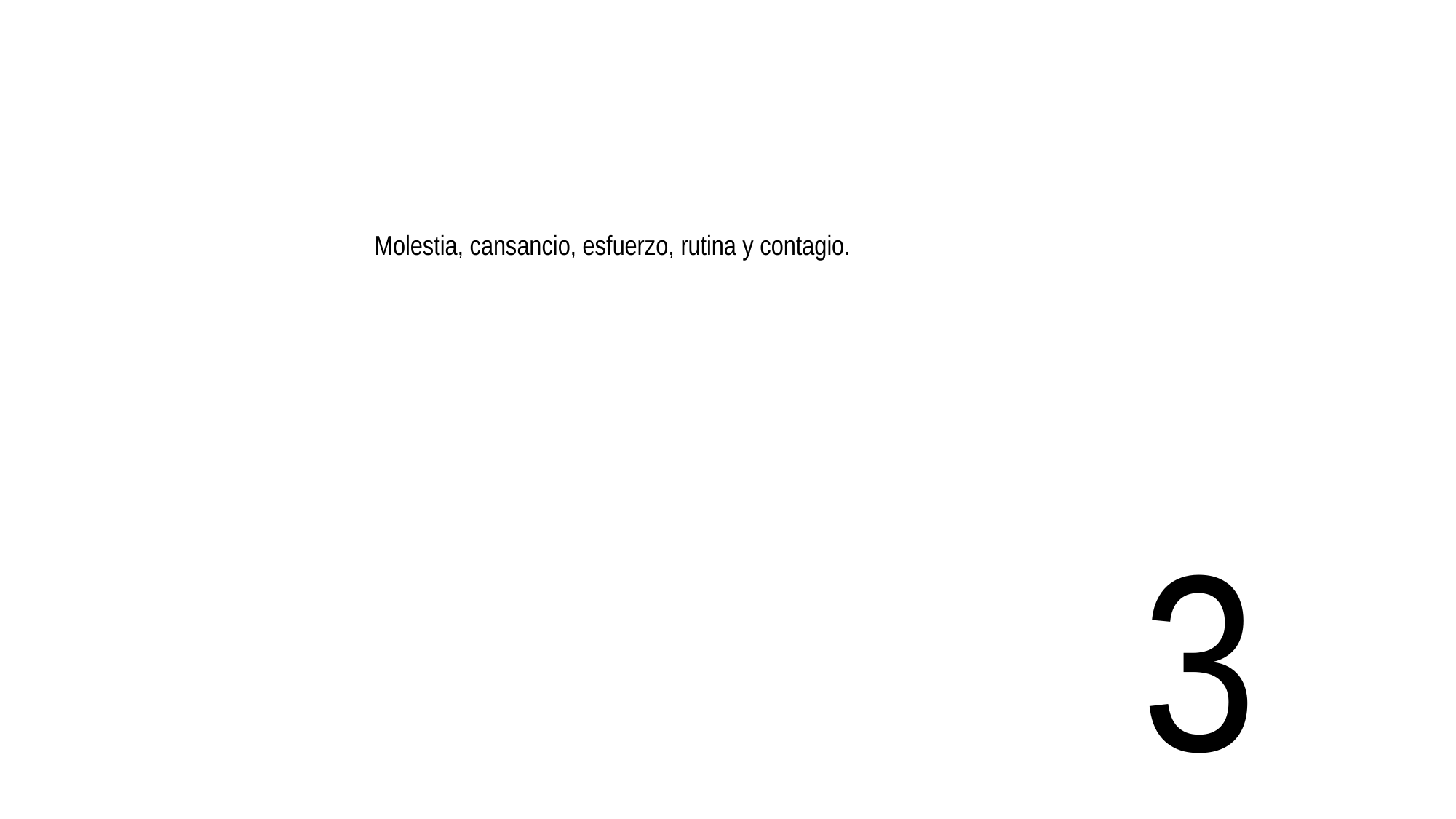

Molestia, cansancio, esfuerzo, rutina y contagio.
3